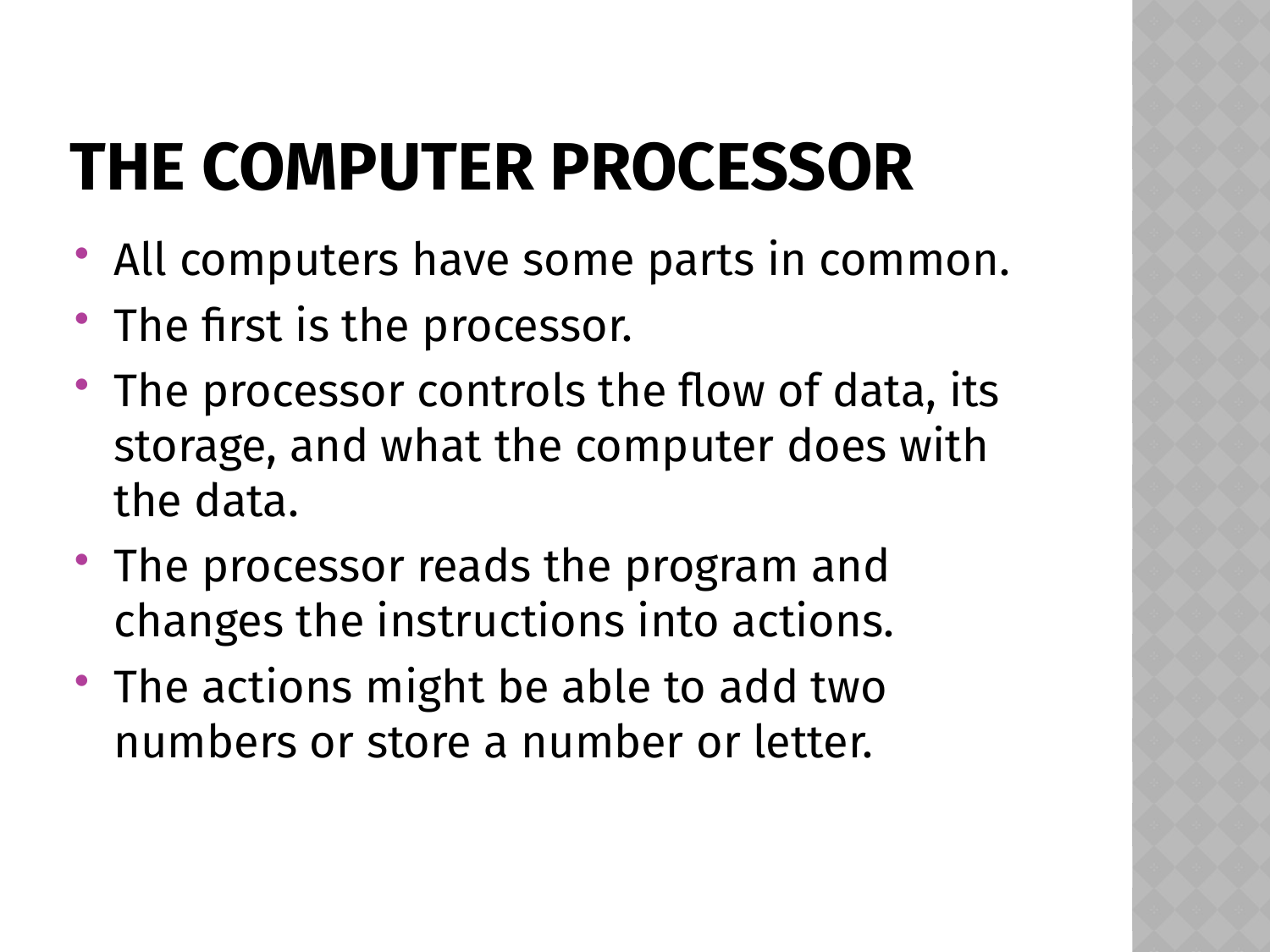

# The computer processor
All computers have some parts in common.
The first is the processor.
The processor controls the flow of data, its storage, and what the computer does with the data.
The processor reads the program and changes the instructions into actions.
The actions might be able to add two numbers or store a number or letter.